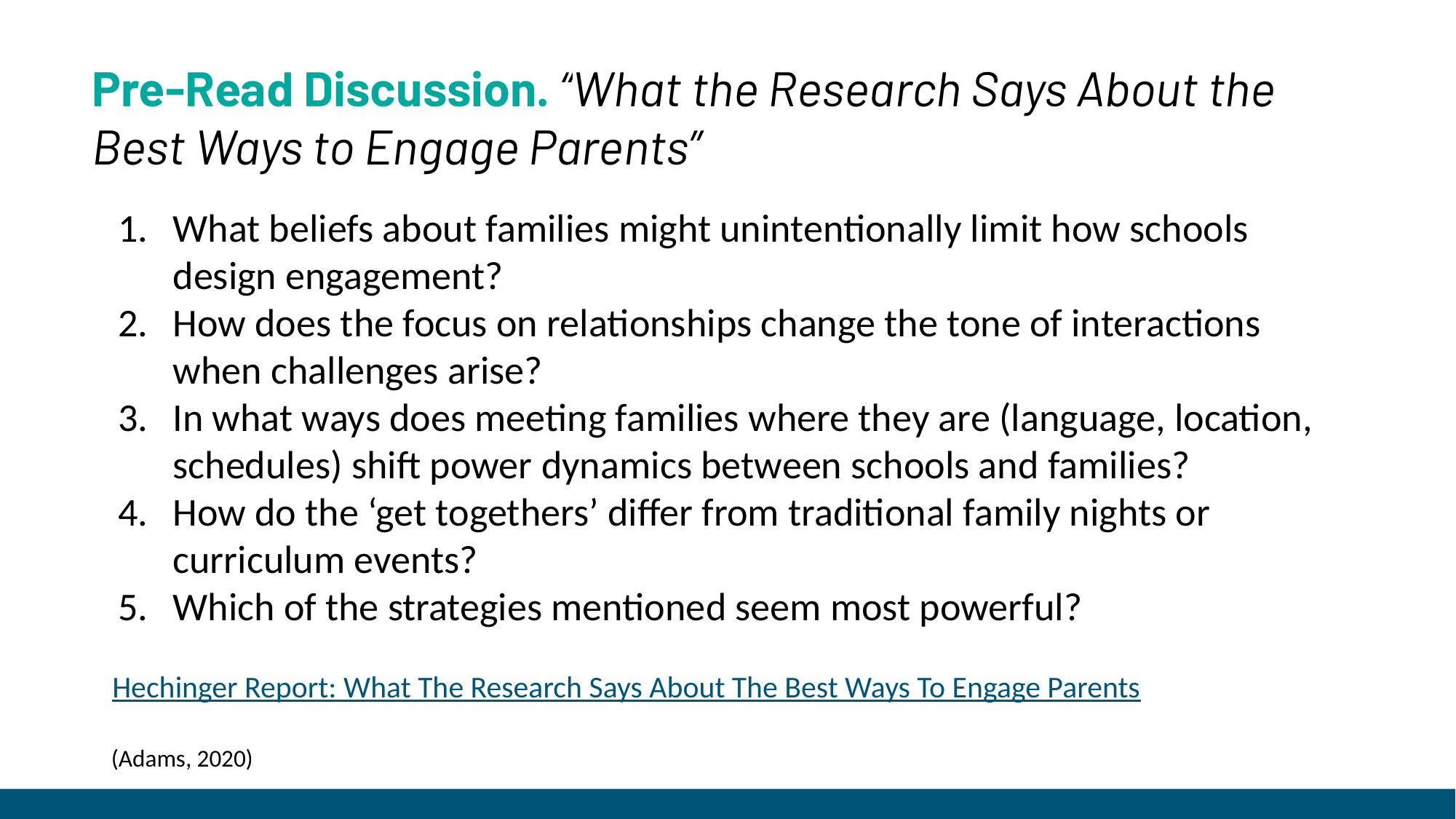

Pre-Read Discussion. “What the Research Says About the Best Ways to Engage Parents”
What beliefs about families might unintentionally limit how schools design engagement?
How does the focus on relationships change the tone of interactions when challenges arise?
In what ways does meeting families where they are (language, location, schedules) shift power dynamics between schools and families?
How do the ‘get togethers’ differ from traditional family nights or curriculum events?
Which of the strategies mentioned seem most powerful?

Hechinger Report: What The Research Says About The Best Ways To Engage Parents
(Adams, 2020)